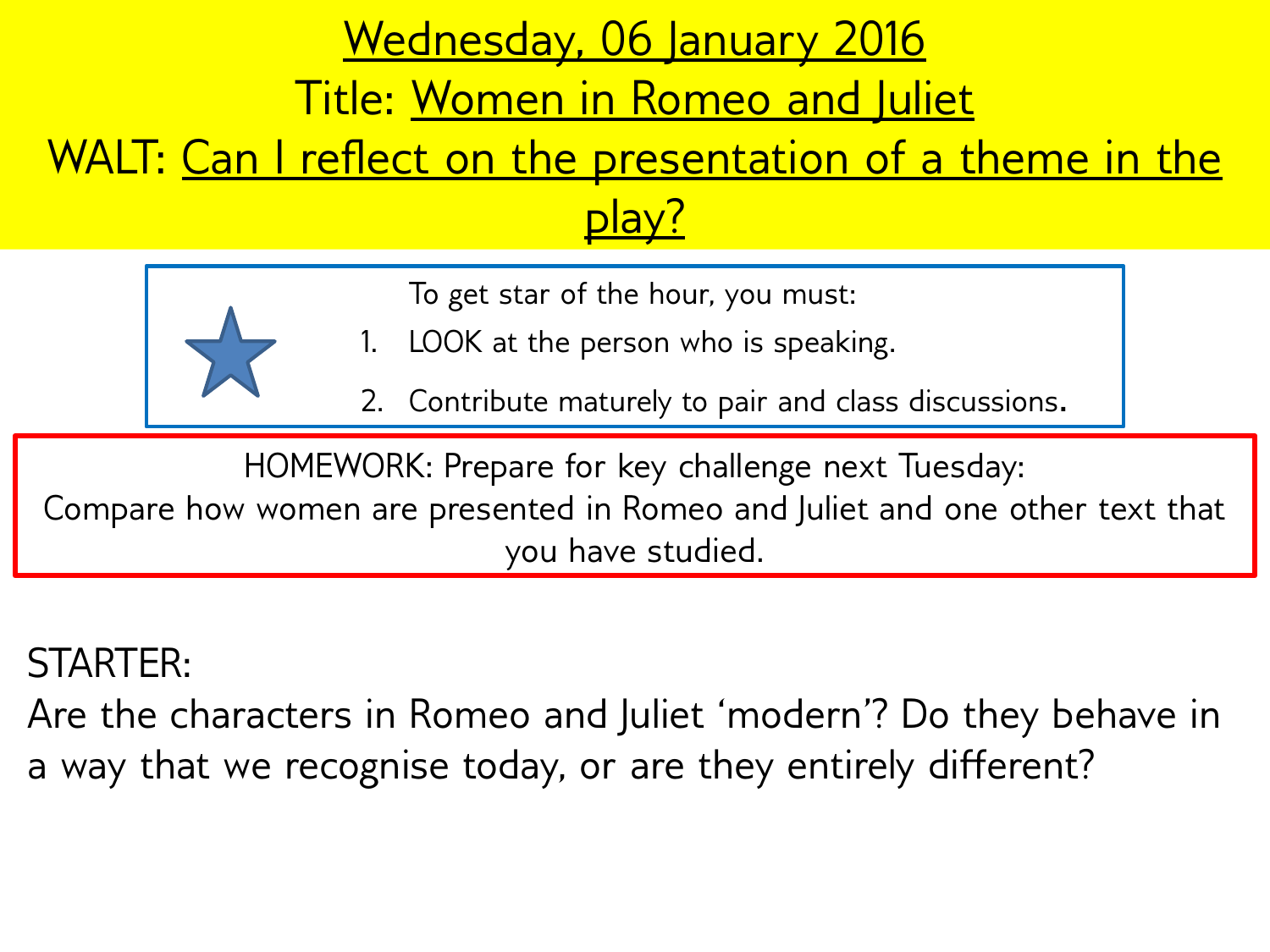

Wednesday, 06 January 2016
Title: Women in Romeo and Juliet
WALT: Can I reflect on the presentation of a theme in the play?
To get star of the hour, you must:
LOOK at the person who is speaking.
Contribute maturely to pair and class discussions.

HOMEWORK: Prepare for key challenge next Tuesday:
Compare how women are presented in Romeo and Juliet and one other text that you have studied.
STARTER:
Are the characters in Romeo and Juliet ‘modern’? Do they behave in a way that we recognise today, or are they entirely different?